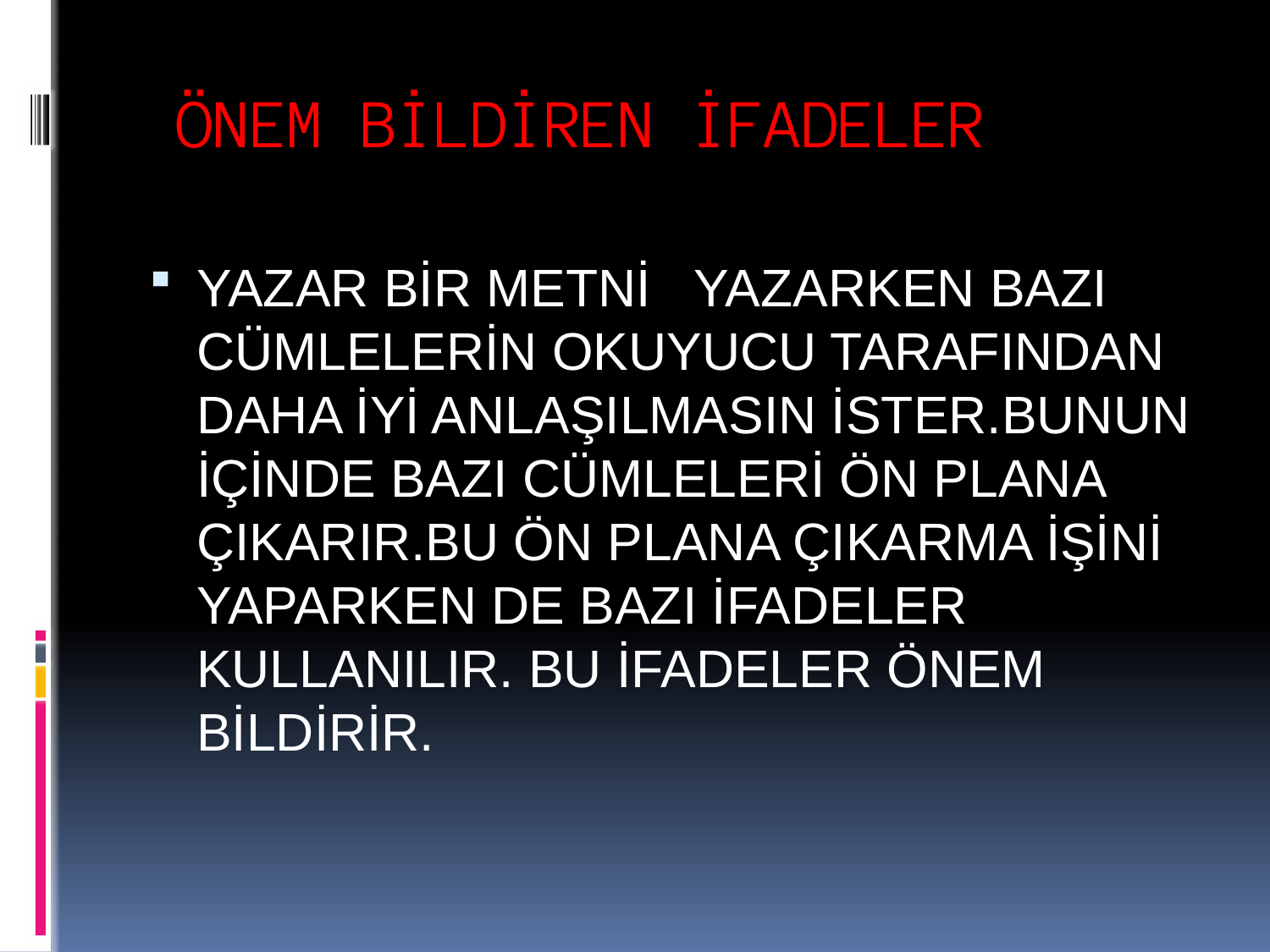

# ÖNEM BİLDİREN İFADELER
YAZAR BİR METNİ   YAZARKEN BAZI CÜMLELERİN OKUYUCU TARAFINDAN DAHA İYİ ANLAŞILMASIN İSTER.BUNUN İÇİNDE BAZI CÜMLELERİ ÖN PLANA ÇIKARIR.BU ÖN PLANA ÇIKARMA İŞİNİ YAPARKEN DE BAZI İFADELER KULLANILIR. BU İFADELER ÖNEM BİLDİRİR.